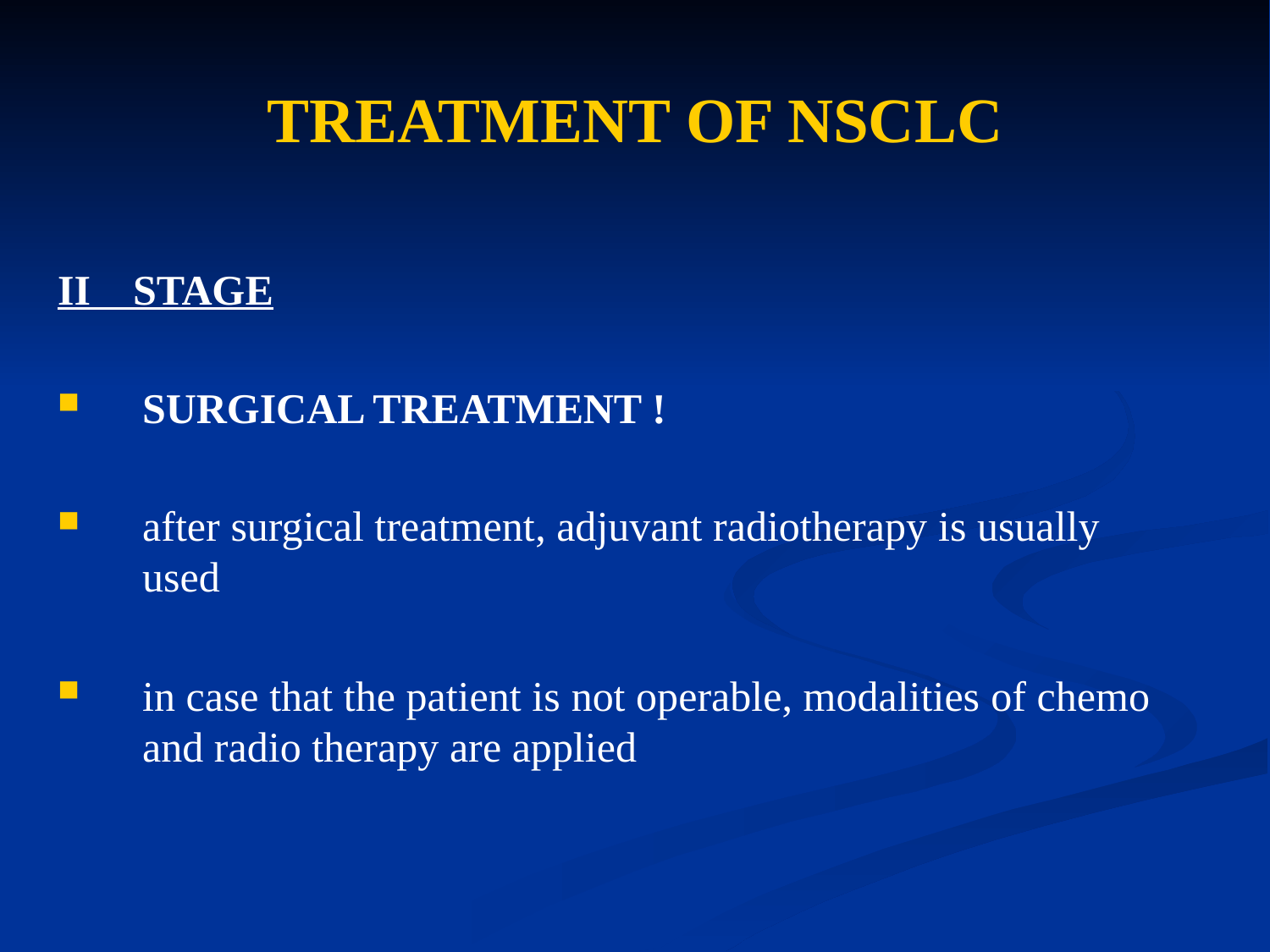

# TREATMENT OF NSCLC
II    STAGE

SURGICAL TREATMENT !

after surgical treatment, adjuvant radiotherapy is usually used

in case that the patient is not operable, modalities of chemo and radio therapy are applied